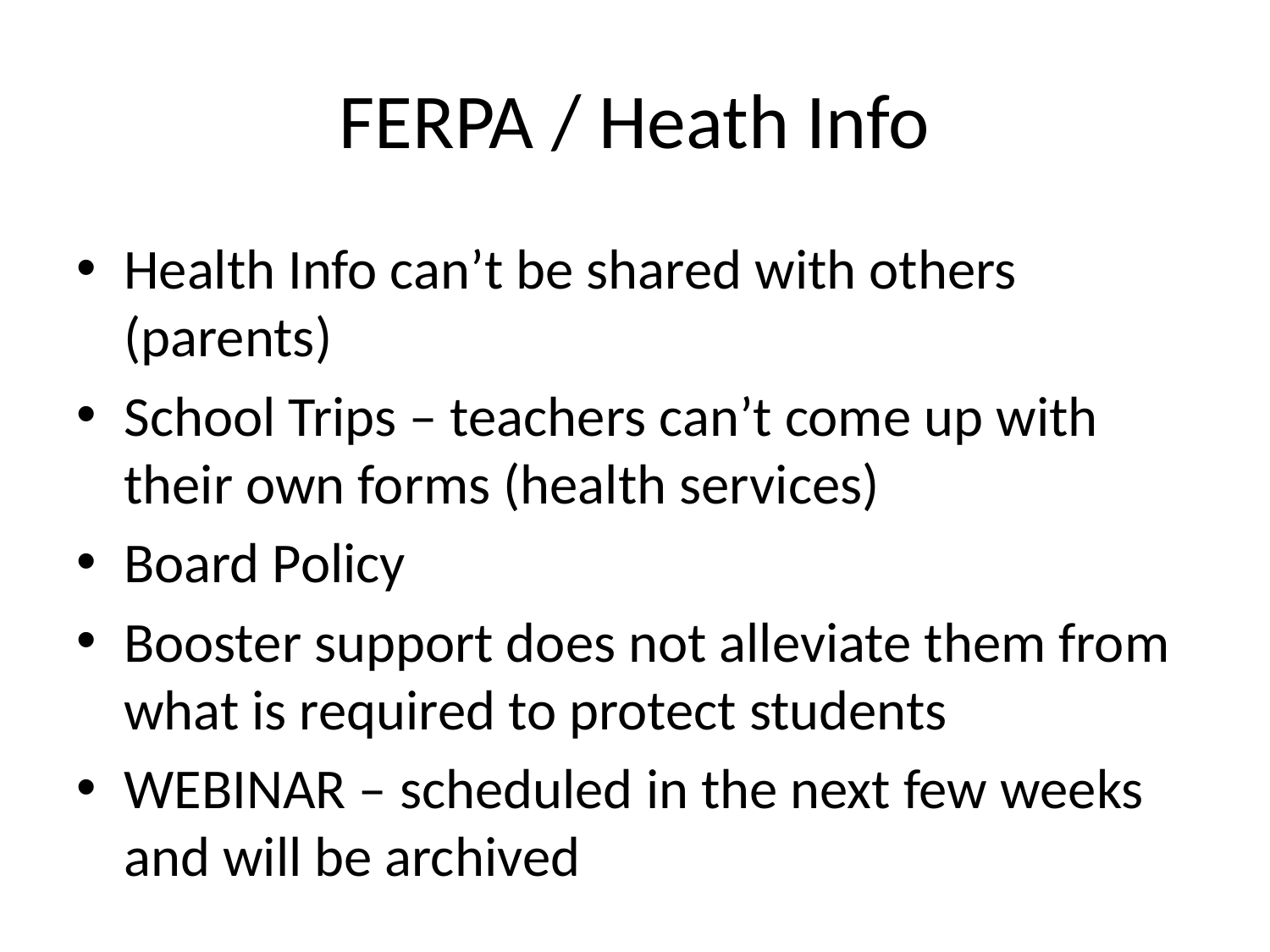

# FERPA / Heath Info
Health Info can’t be shared with others (parents)
School Trips – teachers can’t come up with their own forms (health services)
Board Policy
Booster support does not alleviate them from what is required to protect students
WEBINAR – scheduled in the next few weeks and will be archived